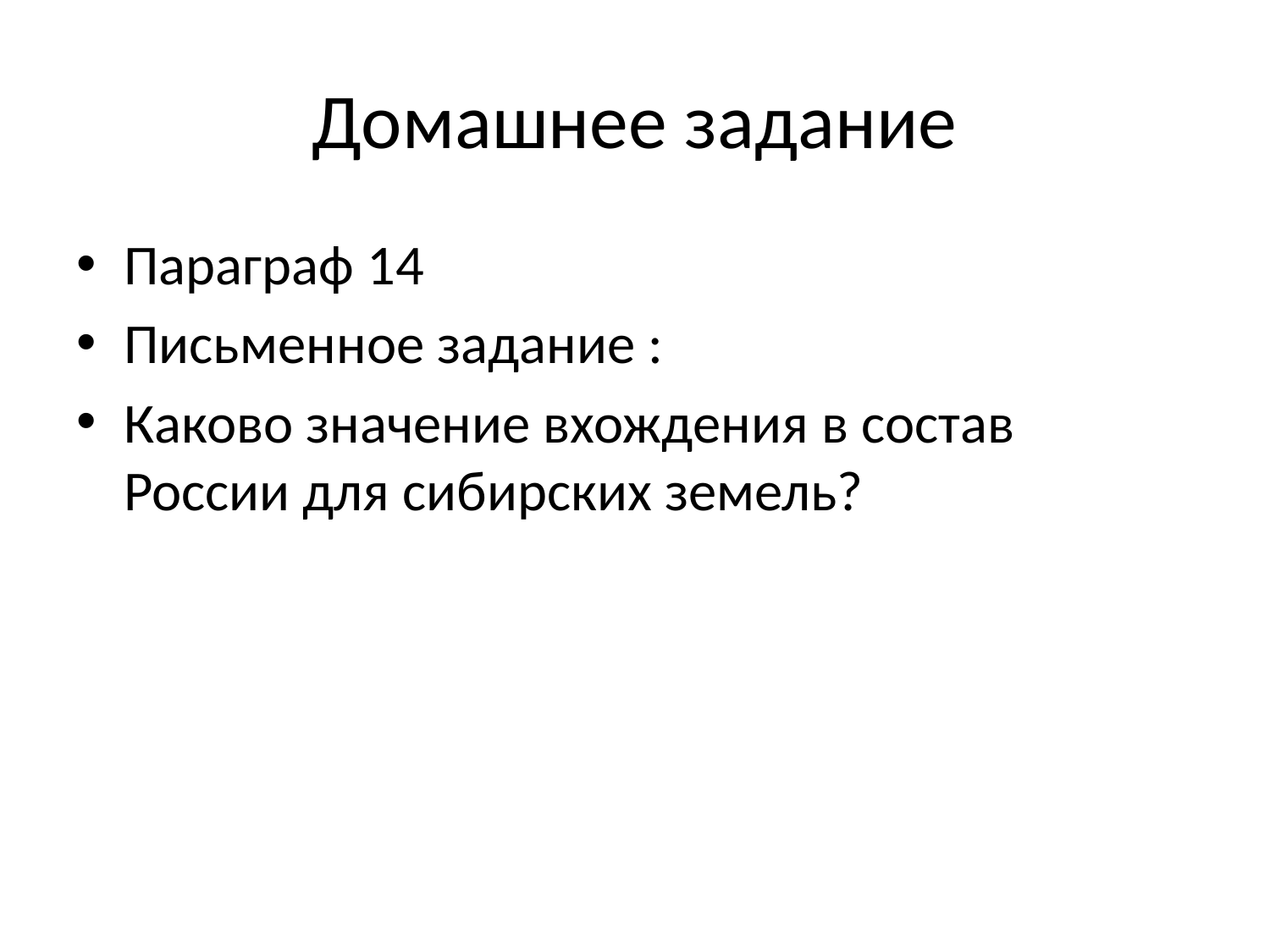

# Домашнее задание
Параграф 14
Письменное задание :
Каково значение вхождения в состав России для сибирских земель?